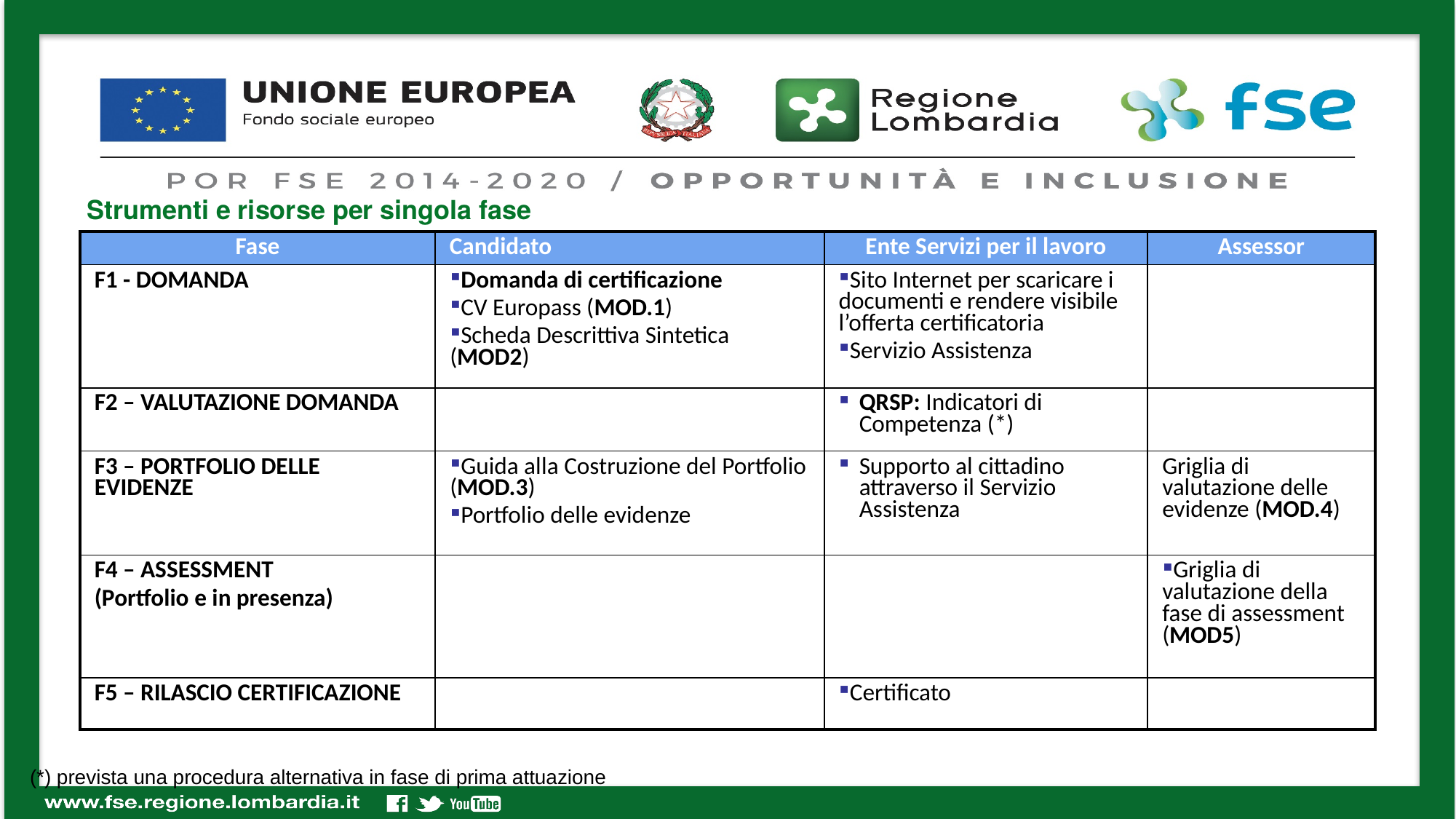

Strumenti e risorse per singola fase
| Fase | Candidato | Ente Servizi per il lavoro | Assessor |
| --- | --- | --- | --- |
| F1 - DOMANDA | Domanda di certificazione CV Europass (MOD.1) Scheda Descrittiva Sintetica (MOD2) | Sito Internet per scaricare i documenti e rendere visibile l’offerta certificatoria Servizio Assistenza |  |
| F2 – VALUTAZIONE DOMANDA |  | QRSP: Indicatori di Competenza (\*) |  |
| F3 – PORTFOLIO DELLE EVIDENZE | Guida alla Costruzione del Portfolio (MOD.3) Portfolio delle evidenze | Supporto al cittadino attraverso il Servizio Assistenza | Griglia di valutazione delle evidenze (MOD.4) |
| F4 – ASSESSMENT (Portfolio e in presenza) |  |  | Griglia di valutazione della fase di assessment (MOD5) |
| F5 – RILASCIO CERTIFICAZIONE |  | Certificato |  |
(*) prevista una procedura alternativa in fase di prima attuazione